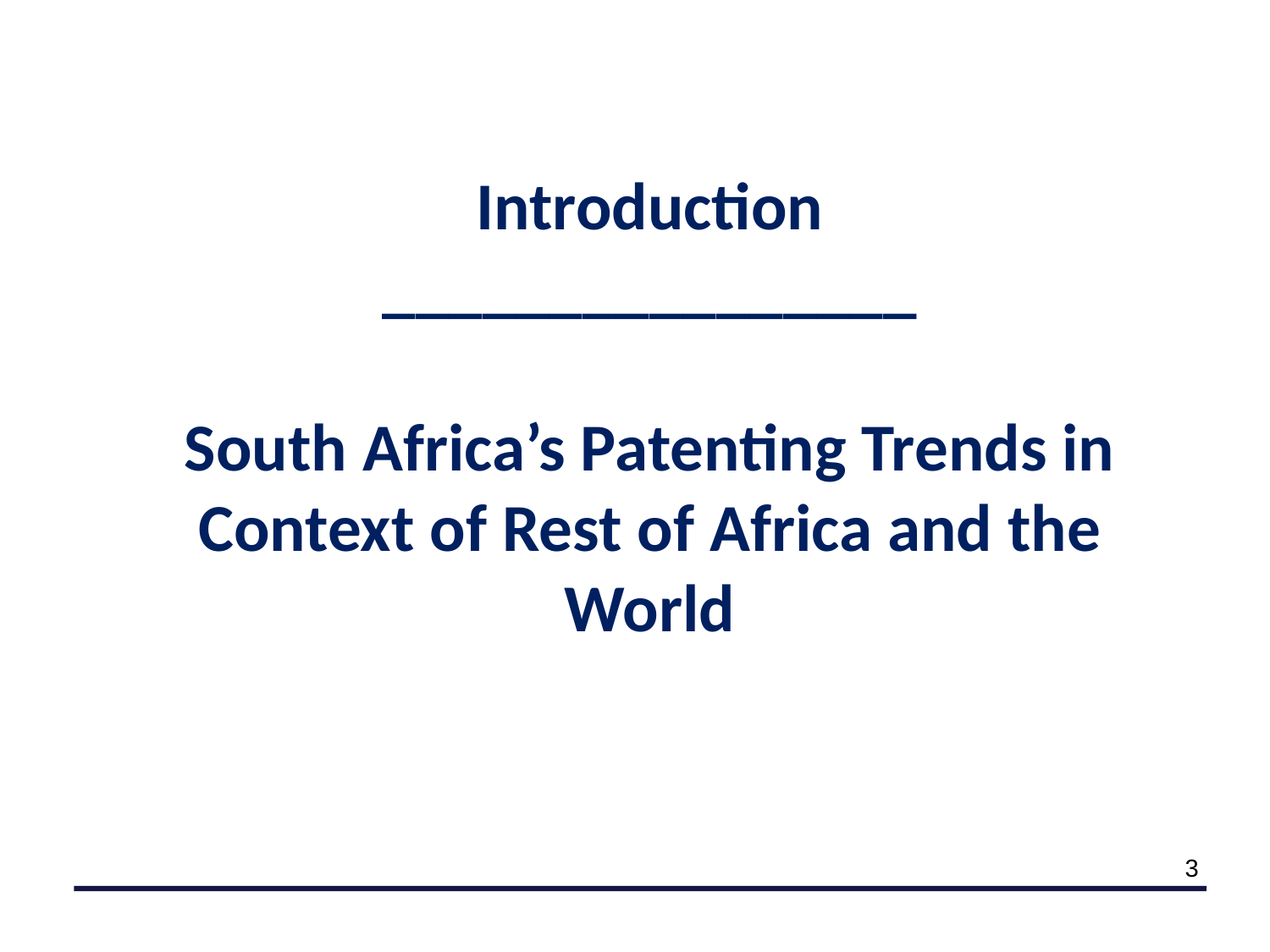

Introduction
________________

South Africa’s Patenting Trends in Context of Rest of Africa and the World